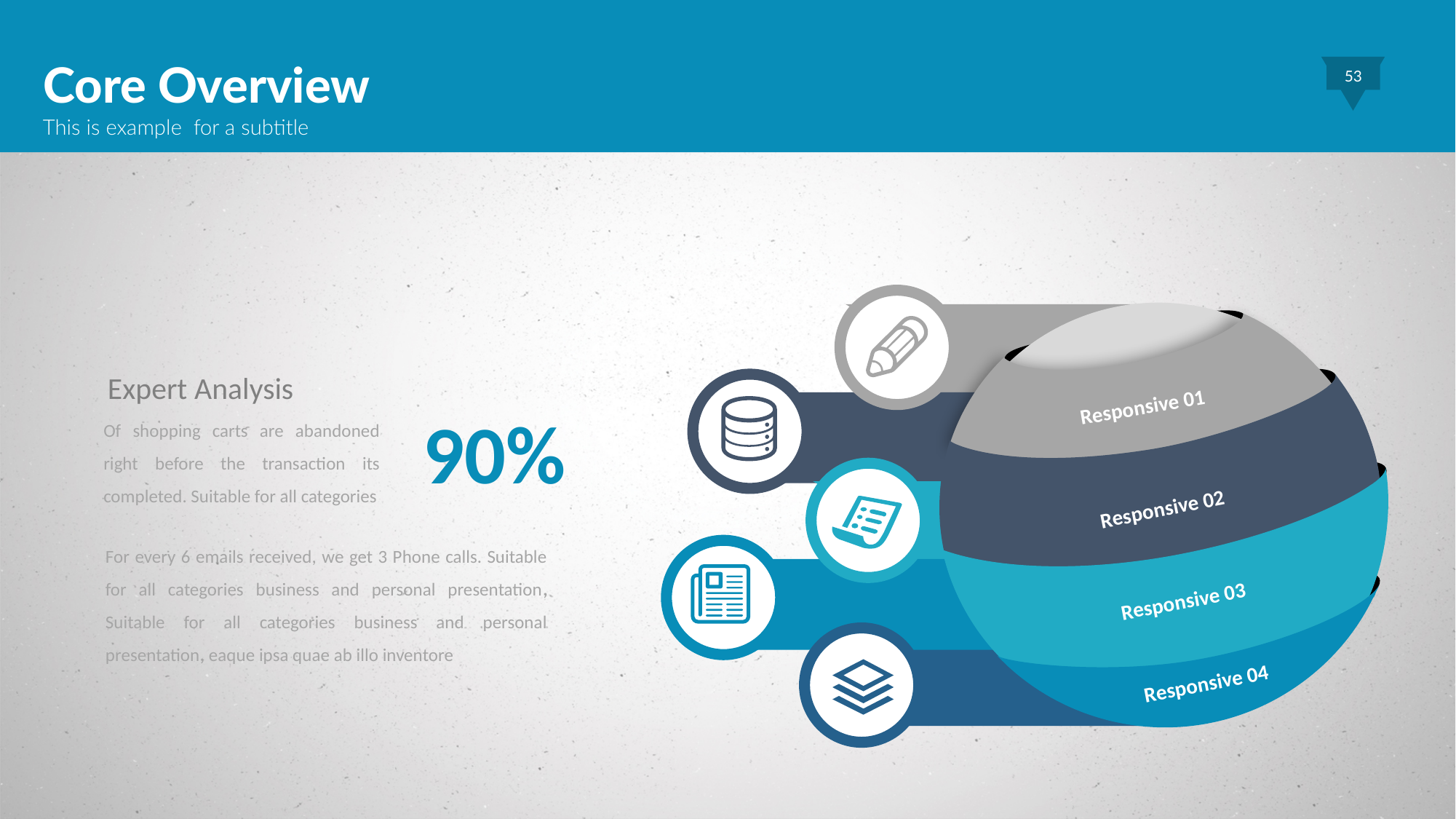

Core Overview
This is example  for a subtitle

53

Responsive 01
Responsive 02
Responsive 03
Responsive 04

Expert Analysis

90%
Of shopping carts are abandoned right before the transaction its completed. Suitable for all categories

For every 6 emails received, we get 3 Phone calls. Suitable for all categories business and personal presentation, Suitable for all categories business and personal presentation, eaque ipsa quae ab illo inventore